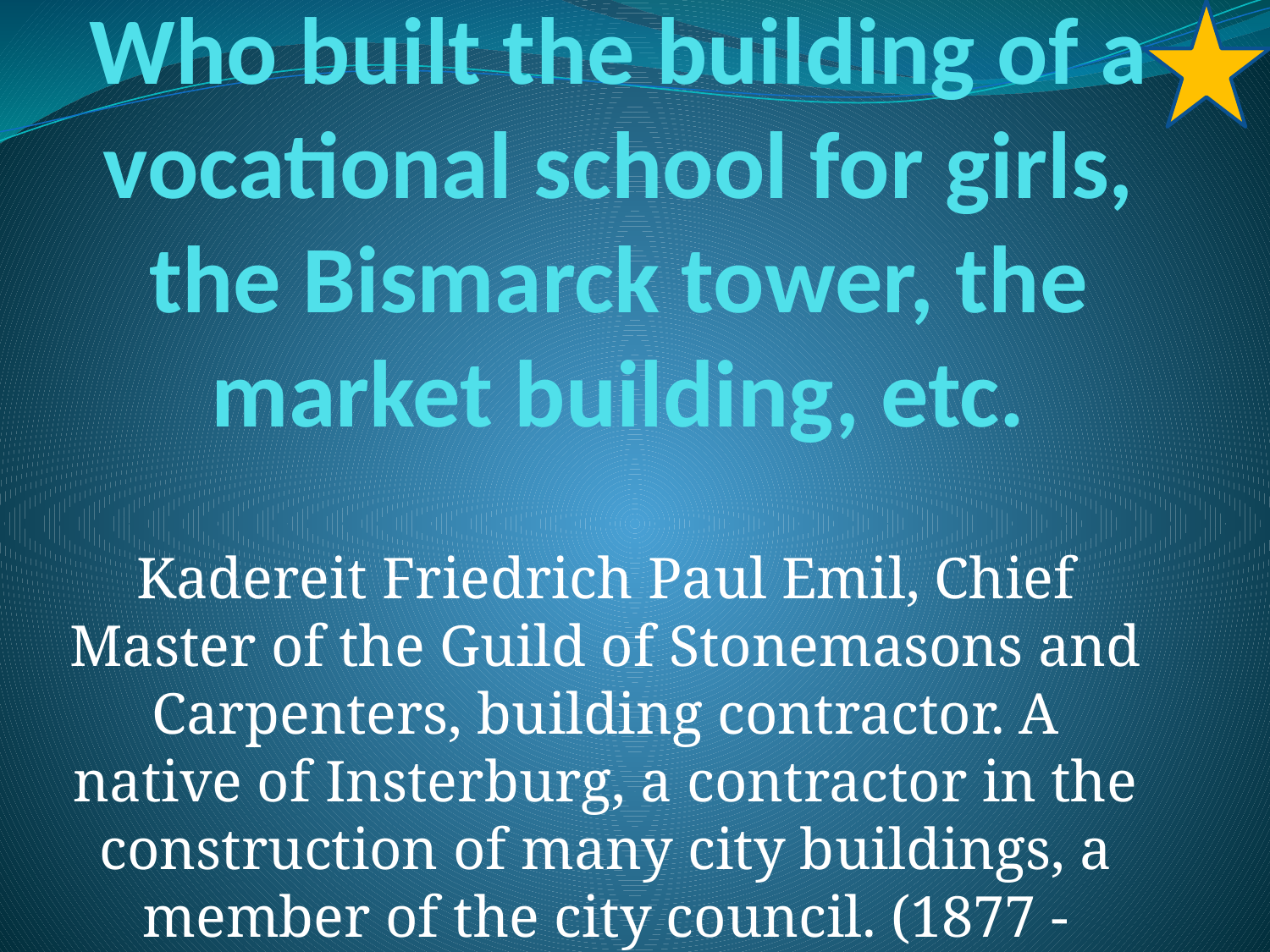

# Who built the building of a vocational school for girls, the Bismarck tower, the market building, etc.
Kadereit Friedrich Paul Emil, Chief Master of the Guild of Stonemasons and Carpenters, building contractor. A native of Insterburg, a contractor in the construction of many city buildings, a member of the city council. (1877 -1970)